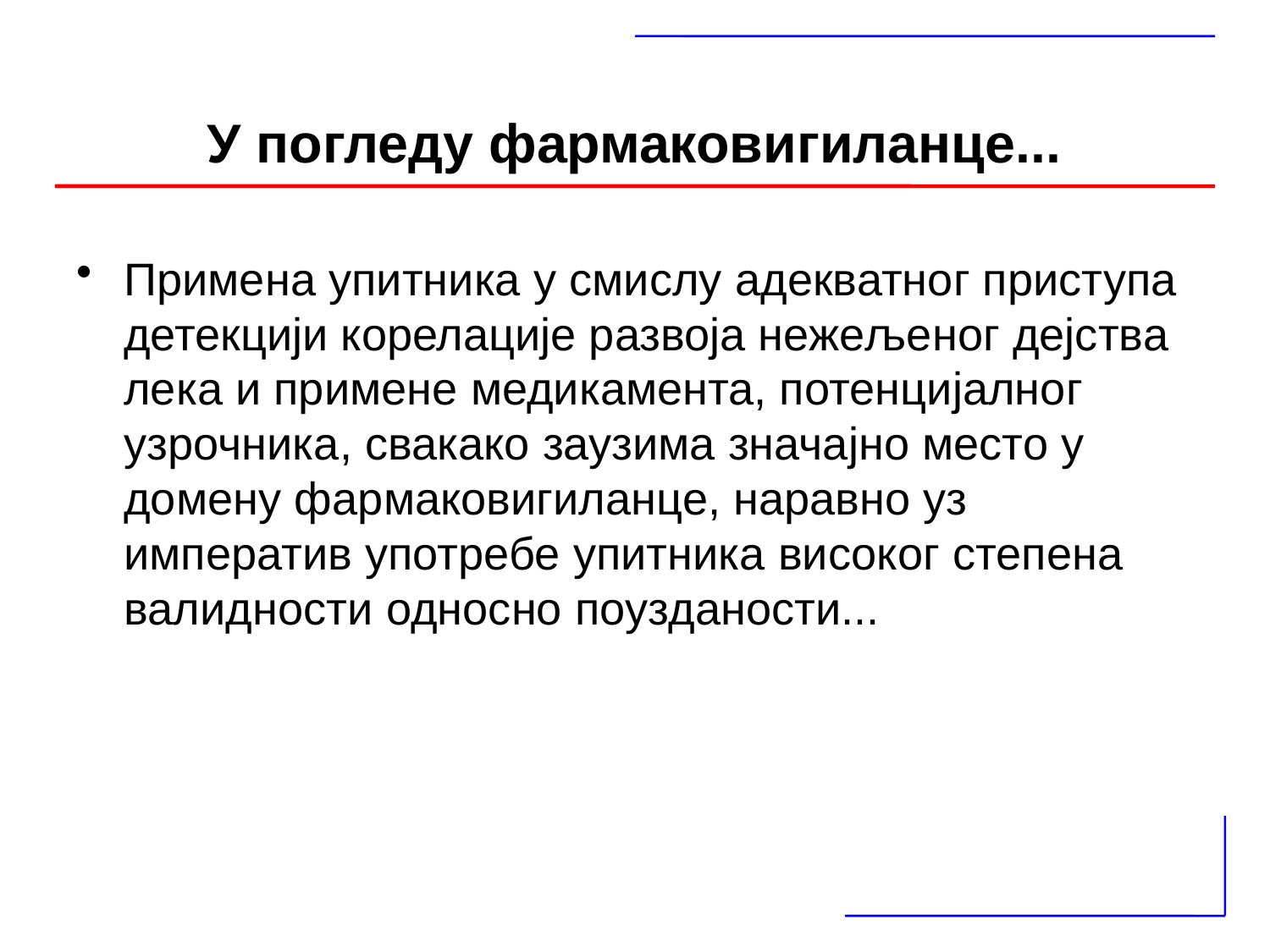

# У погледу фармаковигиланце...
Примена упитника у смислу адекватног приступа детекцији корелације развоја нежељеног дејства лека и примене медикамента, потенцијалног узрочника, свакако заузима значајно место у домену фармаковигиланце, наравно уз императив употребе упитника високог степена валидности односно поузданости...